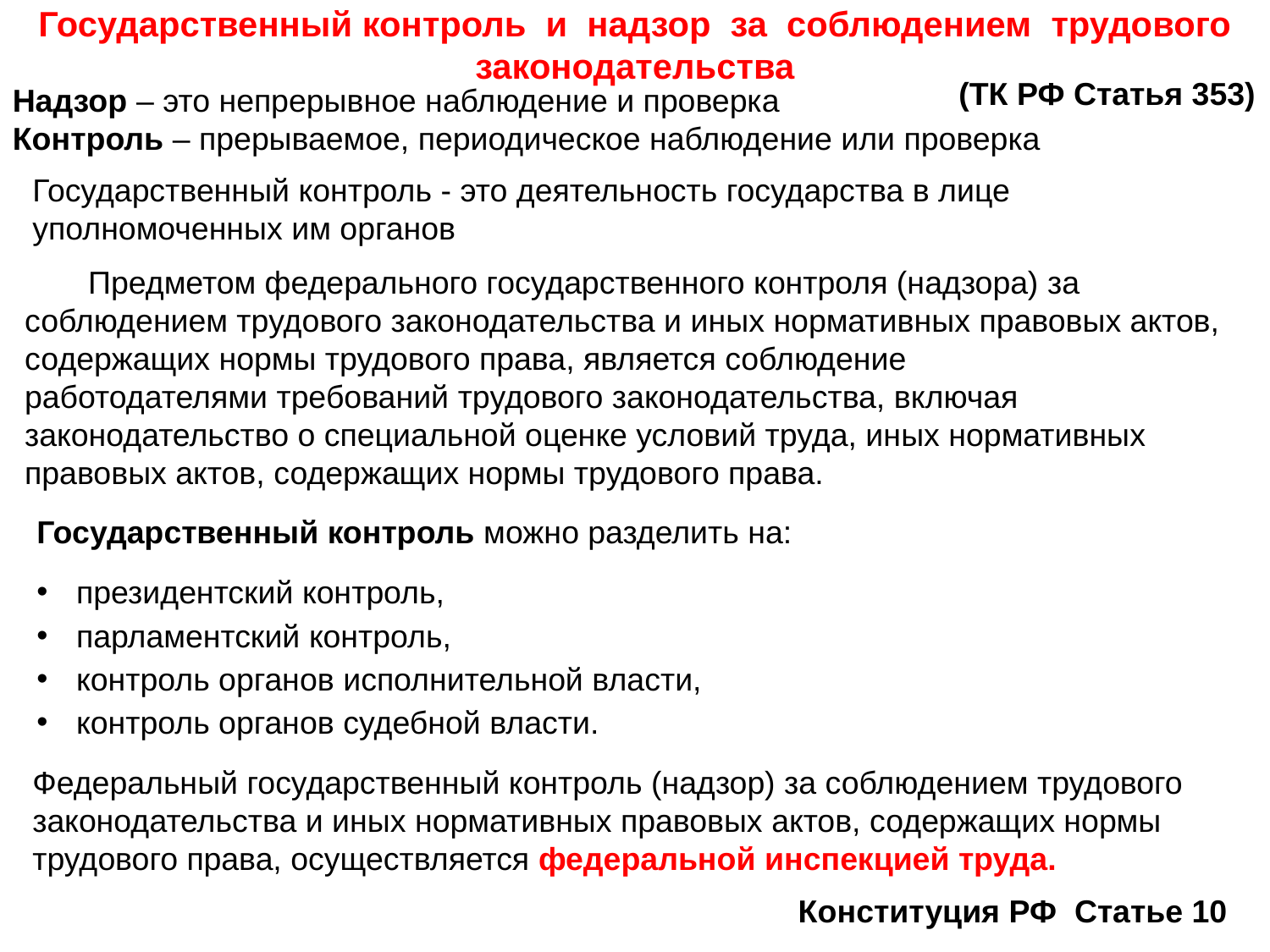

Государственный контроль  и  надзор  за  соблюдением  трудового законодательства
(ТК РФ Статья 353)
Надзор – это непрерывное наблюдение и проверка
Контроль – прерываемое, периодическое наблюдение или проверка
Государственный контроль - это деятельность государства в лице уполномоченных им органов
Предметом федерального государственного контроля (надзора) за соблюдением трудового законодательства и иных нормативных правовых актов, содержащих нормы трудового права, является соблюдение работодателями требований трудового законодательства, включая законодательство о специальной оценке условий труда, иных нормативных правовых актов, содержащих нормы трудового права.
Государственный контроль можно разделить на:

президентский контроль,
парламентский контроль,
контроль органов исполнительной власти,
контроль органов судебной власти.
Федеральный государственный контроль (надзор) за соблюдением трудового законодательства и иных нормативных правовых актов, содержащих нормы трудового права, осуществляется федеральной инспекцией труда.
Конституция РФ  Статье 10